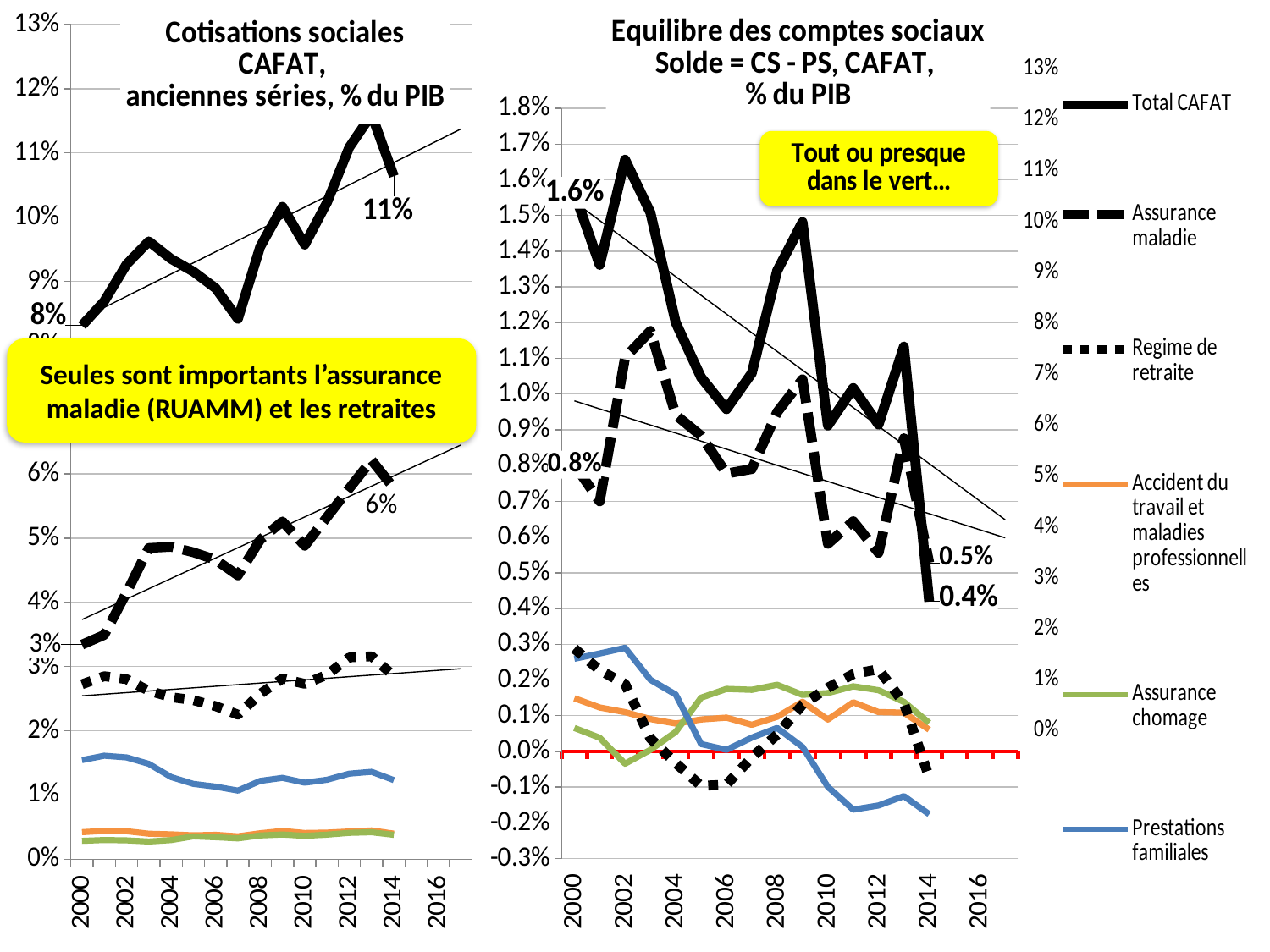

### Chart: Cotisations sociales CAFAT,
anciennes séries, % du PIB

| Category | Total CAFAT | Assurance maladie | Regime de retraite | Accident du travail et maladies professionnelles  | Assurance chomage | Prestations familiales |
|---|---|---|---|---|---|---|
| 2000.0 | 0.0831018099547511 | 0.0334072398190045 | 0.0272307692307692 | 0.00419683257918552 | 0.00284615384615385 | 0.015420814479638 |
| 2001.0 | 0.0868883826879271 | 0.0349248291571754 | 0.0284920273348519 | 0.00439179954441913 | 0.0029749430523918 | 0.0161047835990888 |
| 2002.0 | 0.0926483050847457 | 0.0415148305084746 | 0.0280233050847458 | 0.00434533898305085 | 0.00292372881355932 | 0.0158411016949153 |
| 2003.0 | 0.0962215799614643 | 0.0484662813102119 | 0.0262157996146435 | 0.00396146435452794 | 0.00274181117533719 | 0.0148362235067437 |
| 2004.0 | 0.0934911660777385 | 0.0486519434628975 | 0.0252279151943463 | 0.00385865724381625 | 0.00296466431095406 | 0.0127879858657244 |
| 2005.0 | 0.0915117056856187 | 0.0477842809364548 | 0.0247558528428094 | 0.00371070234113712 | 0.00354515050167224 | 0.0117157190635451 |
| 2006.0 | 0.0889260935143288 | 0.0466229260935143 | 0.0238220211161388 | 0.00378280542986425 | 0.00340573152337858 | 0.0112926093514329 |
| 2007.0 | 0.0841484375 | 0.0441888020833333 | 0.0225065104166667 | 0.00355338541666667 | 0.00322526041666667 | 0.0106744791666667 |
| 2008.0 | 0.0953777173913043 | 0.0497404891304348 | 0.0257404891304348 | 0.00402853260869565 | 0.00368478260869565 | 0.0121834239130435 |
| 2009.0 | 0.10161610738255 | 0.0525986577181208 | 0.0281275167785235 | 0.00439731543624161 | 0.00382953020134228 | 0.0126630872483221 |
| 2010.0 | 0.0957129300118624 | 0.0488149466192171 | 0.0273036773428232 | 0.00406642941874258 | 0.00362040332147094 | 0.0119074733096085 |
| 2011.0 | 0.102301014656144 | 0.0532897406989853 | 0.0287102593010147 | 0.00412965050732807 | 0.00380721533258173 | 0.0123641488162345 |
| 2012.0 | 0.11087908426661 | 0.0577540540196951 | 0.0314187548257376 | 0.00430393901722433 | 0.0040910313956276 | 0.0133113050083249 |
| 2013.0 | 0.115979313803822 | 0.0621334262731081 | 0.0315918500043404 | 0.00447518683329471 | 0.00418060328638679 | 0.0135982474066922 |
| 2014.0 | 0.106371507239397 | 0.057794784283755 | 0.0285262617908479 | 0.00396779698279923 | 0.00378144662318491 | 0.0123012175588103 |
| 2015.0 | None | None | None | None | None | None |
| 2016.0 | None | None | None | None | None | None |
| 2017.0 | None | None | None | None | None | None |

### Chart: Equilibre des comptes sociaux Solde = CS - PS, CAFAT,
% du PIB

| Category | Accident du travail et maladies professionnelles  | Assurance chomage | Assurance maladie | Prestations familiales | Regime de retraite | Total CAFAT |
|---|---|---|---|---|---|---|
| 2000.0 | 0.00148642533936652 | 0.000656108597285068 | 0.00802488687782805 | 0.00259276018099547 | 0.00287782805429864 | 0.0156380090497738 |
| 2001.0 | 0.00122779043280182 | 0.000380410022779043 | 0.00699772209567198 | 0.00274031890660592 | 0.00227107061503417 | 0.0136173120728929 |
| 2002.0 | 0.00109745762711864 | -0.000345338983050847 | 0.0110254237288136 | 0.00289830508474576 | 0.00188771186440678 | 0.0165635593220339 |
| 2003.0 | 0.000905587668593449 | 4.23892100192679e-05 | 0.011766859344894 | 0.00200385356454721 | 0.000362235067437381 | 0.0150809248554913 |
| 2004.0 | 0.000779151943462897 | 0.000545936395759717 | 0.00941519434628975 | 0.00159010600706714 | -0.000328621908127208 | 0.0120017667844523 |
| 2005.0 | 0.000892976588628762 | 0.00150167224080268 | 0.00883444816053511 | 0.000205685618729097 | -0.000966555183946487 | 0.0104682274247492 |
| 2006.0 | 0.000944193061840121 | 0.00174811463046757 | 0.00777526395173454 | 4.37405731523377e-05 | -0.000930618401206638 | 0.00958069381598793 |
| 2007.0 | 0.000744791666666666 | 0.00172395833333333 | 0.00790494791666666 | 0.000384114583333334 | -0.000169270833333332 | 0.0105885416666667 |
| 2008.0 | 0.000967391304347825 | 0.00186413043478261 | 0.00949592391304348 | 0.000656250000000001 | 0.000468749999999998 | 0.0134524456521739 |
| 2009.0 | 0.00138801333691275 | 0.00158217075704698 | 0.0104158406872483 | 0.000124215887248321 | 0.00130751978791946 | 0.0148177604563758 |
| 2010.0 | 0.000890865954922894 | 0.00163226571767497 | 0.00581053914515113 | -0.000995255041518387 | 0.00178054567022539 | 0.00911896144645599 |
| 2011.0 | 0.00137429537767756 | 0.00182187147688839 | 0.00644081172491544 | -0.00163134160090192 | 0.00216459977452086 | 0.0101702367531003 |
| 2012.0 | 0.00109878480256995 | 0.0017118431027221 | 0.00555734678952769 | -0.00151553597308644 | 0.00229619725227447 | 0.00914863597400777 |
| 2013.0 | 0.00108465436236979 | 0.0013848812722453 | 0.00876527136125264 | -0.00125395525139733 | 0.00135132520624073 | 0.0113321769507111 |
| 2014.0 | 0.000607209036945529 | 0.000796700132957841 | 0.00527957788502811 | -0.00175985929500937 | -0.000730744668599965 | 0.00419288309132215 |
| 2015.0 | None | None | None | None | None | None |
| 2016.0 | None | None | None | None | None | None |
| 2017.0 | None | None | None | None | None | None |

### Chart: Cotisations sociales CAFAT, % du PIB

| Category | Total CAFAT | Assurance maladie | Regime de retraite | Accident du travail et maladies professionnelles  | Assurance chomage | Prestations familiales |
|---|---|---|---|---|---|---|
| 2000.0 | 0.0831018099547511 | 0.0334072398190045 | 0.0272307692307692 | 0.00419683257918552 | 0.00284615384615385 | 0.015420814479638 |
| 2001.0 | 0.0868883826879271 | 0.0349248291571754 | 0.0284920273348519 | 0.00439179954441913 | 0.0029749430523918 | 0.0161047835990888 |
| 2002.0 | 0.0926483050847457 | 0.0415148305084746 | 0.0280233050847458 | 0.00434533898305085 | 0.00292372881355932 | 0.0158411016949153 |
| 2003.0 | 0.0962215799614643 | 0.0484662813102119 | 0.0262157996146435 | 0.00396146435452794 | 0.00274181117533719 | 0.0148362235067437 |
| 2004.0 | 0.0934911660777385 | 0.0486519434628975 | 0.0252279151943463 | 0.00385865724381625 | 0.00296466431095406 | 0.0127879858657244 |
| 2005.0 | 0.0915117056856187 | 0.0477842809364548 | 0.0247558528428094 | 0.00371070234113712 | 0.00354515050167224 | 0.0117157190635451 |
| 2006.0 | 0.0889260935143288 | 0.0466229260935143 | 0.0238220211161388 | 0.00378280542986425 | 0.00340573152337858 | 0.0112926093514329 |
| 2007.0 | 0.0841484375 | 0.0441888020833333 | 0.0225065104166667 | 0.00355338541666667 | 0.00322526041666667 | 0.0106744791666667 |
| 2008.0 | 0.0953777173913043 | 0.0497404891304348 | 0.0257404891304348 | 0.00402853260869565 | 0.00368478260869565 | 0.0121834239130435 |
| 2009.0 | 0.10161610738255 | 0.0525986577181208 | 0.0281275167785235 | 0.00439731543624161 | 0.00382953020134228 | 0.0126630872483221 |
| 2010.0 | 0.0957129300118624 | 0.0488149466192171 | 0.0273036773428232 | 0.00406642941874258 | 0.00362040332147094 | 0.0119074733096085 |
| 2011.0 | 0.102301014656144 | 0.0532897406989853 | 0.0287102593010147 | 0.00412965050732807 | 0.00380721533258173 | 0.0123641488162345 |
| 2012.0 | 0.11087908426661 | 0.0577540540196951 | 0.0314187548257376 | 0.00430393901722433 | 0.0040910313956276 | 0.0133113050083249 |
| 2013.0 | 0.115979313803822 | 0.0621334262731081 | 0.0315918500043404 | 0.00447518683329471 | 0.00418060328638679 | 0.0135982474066922 |
| 2014.0 | 0.106371507239397 | 0.057794784283755 | 0.0285262617908479 | 0.00396779698279923 | 0.00378144662318491 | 0.0123012175588103 |
| 2015.0 | None | None | None | None | None | None |
| 2016.0 | None | None | None | None | None | None |
| 2017.0 | None | None | None | None | None | None |
Seules sont importants l’assurance maladie (RUAMM) et les retraites